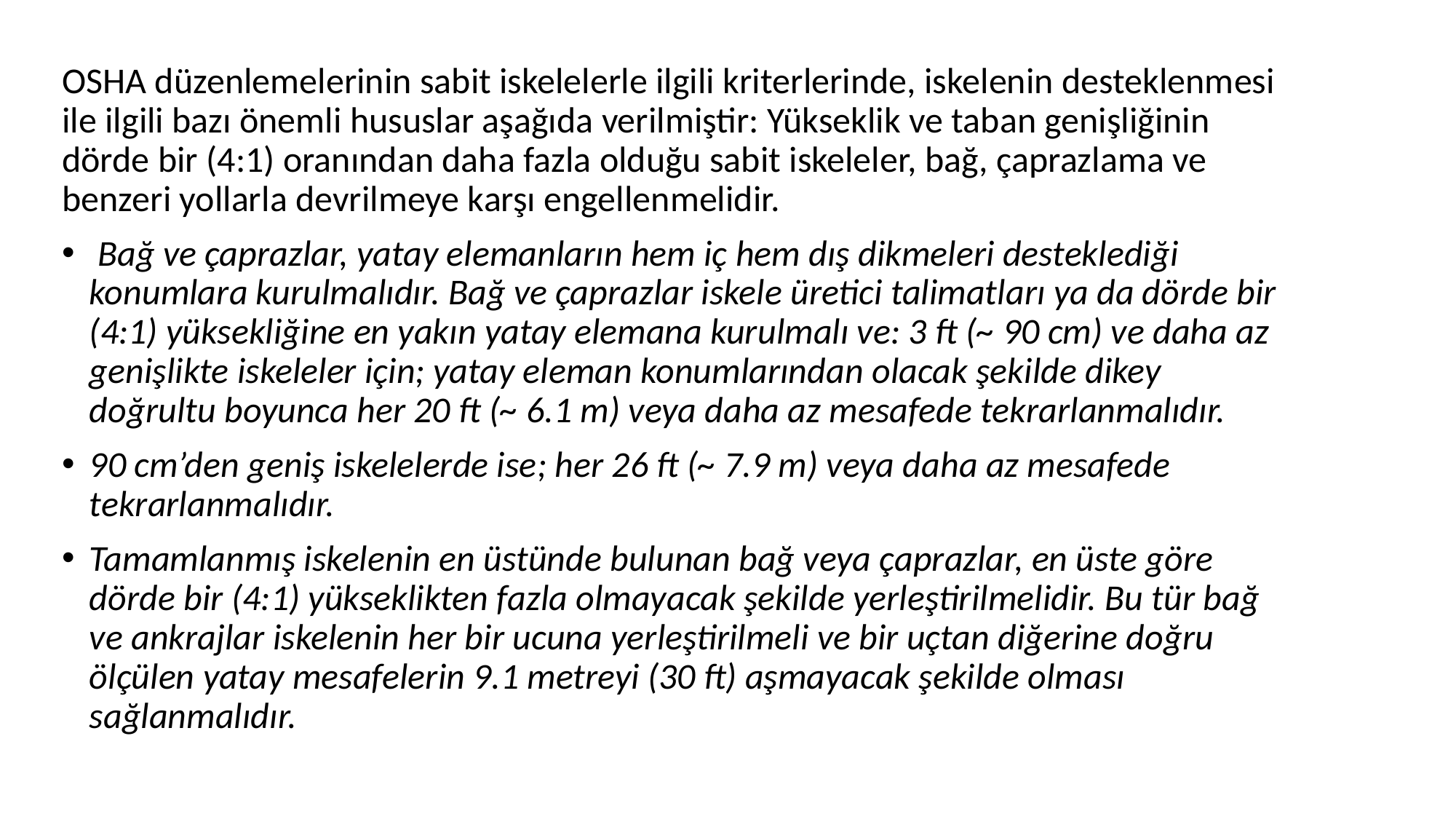

OSHA düzenlemelerinin sabit iskelelerle ilgili kriterlerinde, iskelenin desteklenmesi ile ilgili bazı önemli hususlar aşağıda verilmiştir: Yükseklik ve taban genişliğinin dörde bir (4:1) oranından daha fazla olduğu sabit iskeleler, bağ, çaprazlama ve benzeri yollarla devrilmeye karşı engellenmelidir.
 Bağ ve çaprazlar, yatay elemanların hem iç hem dış dikmeleri desteklediği konumlara kurulmalıdır. Bağ ve çaprazlar iskele üretici talimatları ya da dörde bir (4:1) yüksekliğine en yakın yatay elemana kurulmalı ve: 3 ft (~ 90 cm) ve daha az genişlikte iskeleler için; yatay eleman konumlarından olacak şekilde dikey doğrultu boyunca her 20 ft (~ 6.1 m) veya daha az mesafede tekrarlanmalıdır.
90 cm’den geniş iskelelerde ise; her 26 ft (~ 7.9 m) veya daha az mesafede tekrarlanmalıdır.
Tamamlanmış iskelenin en üstünde bulunan bağ veya çaprazlar, en üste göre dörde bir (4:1) yükseklikten fazla olmayacak şekilde yerleştirilmelidir. Bu tür bağ ve ankrajlar iskelenin her bir ucuna yerleştirilmeli ve bir uçtan diğerine doğru ölçülen yatay mesafelerin 9.1 metreyi (30 ft) aşmayacak şekilde olması sağlanmalıdır.